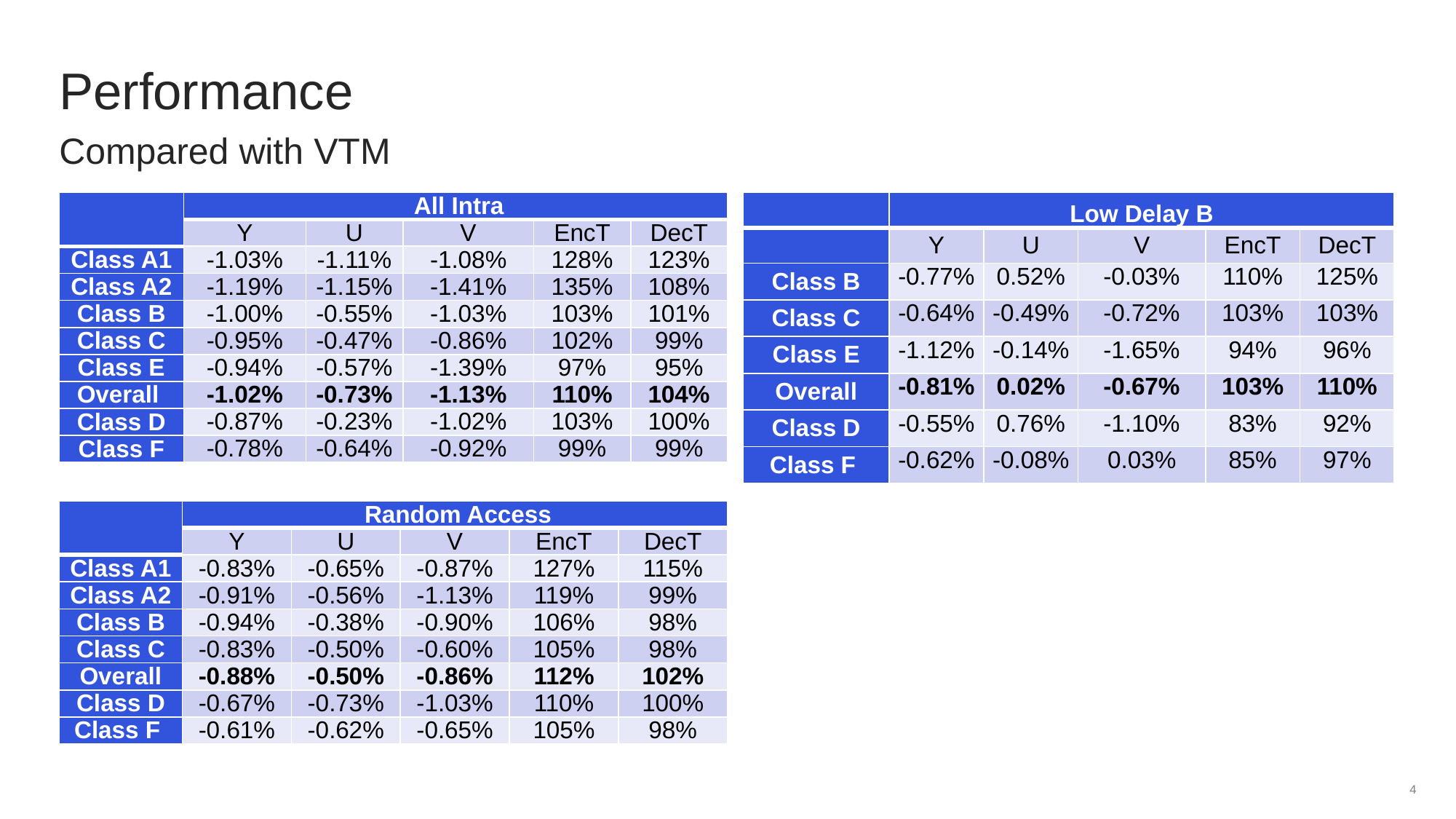

# Performance
Compared with VTM
|  | Low Delay B |  |  |  |  |
| --- | --- | --- | --- | --- | --- |
|  | Y | U | V | EncT | DecT |
| Class B | -0.77% | 0.52% | -0.03% | 110% | 125% |
| Class C | -0.64% | -0.49% | -0.72% | 103% | 103% |
| Class E | -1.12% | -0.14% | -1.65% | 94% | 96% |
| Overall | -0.81% | 0.02% | -0.67% | 103% | 110% |
| Class D | -0.55% | 0.76% | -1.10% | 83% | 92% |
| Class F | -0.62% | -0.08% | 0.03% | 85% | 97% |
|  | All Intra |  |  |  |  |
| --- | --- | --- | --- | --- | --- |
|  | Y | U | V | EncT | DecT |
| Class A1 | -1.03% | -1.11% | -1.08% | 128% | 123% |
| Class A2 | -1.19% | -1.15% | -1.41% | 135% | 108% |
| Class B | -1.00% | -0.55% | -1.03% | 103% | 101% |
| Class C | -0.95% | -0.47% | -0.86% | 102% | 99% |
| Class E | -0.94% | -0.57% | -1.39% | 97% | 95% |
| Overall | -1.02% | -0.73% | -1.13% | 110% | 104% |
| Class D | -0.87% | -0.23% | -1.02% | 103% | 100% |
| Class F | -0.78% | -0.64% | -0.92% | 99% | 99% |
|  | Random Access |  |  |  |  |
| --- | --- | --- | --- | --- | --- |
|  | Y | U | V | EncT | DecT |
| Class A1 | -0.83% | -0.65% | -0.87% | 127% | 115% |
| Class A2 | -0.91% | -0.56% | -1.13% | 119% | 99% |
| Class B | -0.94% | -0.38% | -0.90% | 106% | 98% |
| Class C | -0.83% | -0.50% | -0.60% | 105% | 98% |
| Overall | -0.88% | -0.50% | -0.86% | 112% | 102% |
| Class D | -0.67% | -0.73% | -1.03% | 110% | 100% |
| Class F | -0.61% | -0.62% | -0.65% | 105% | 98% |